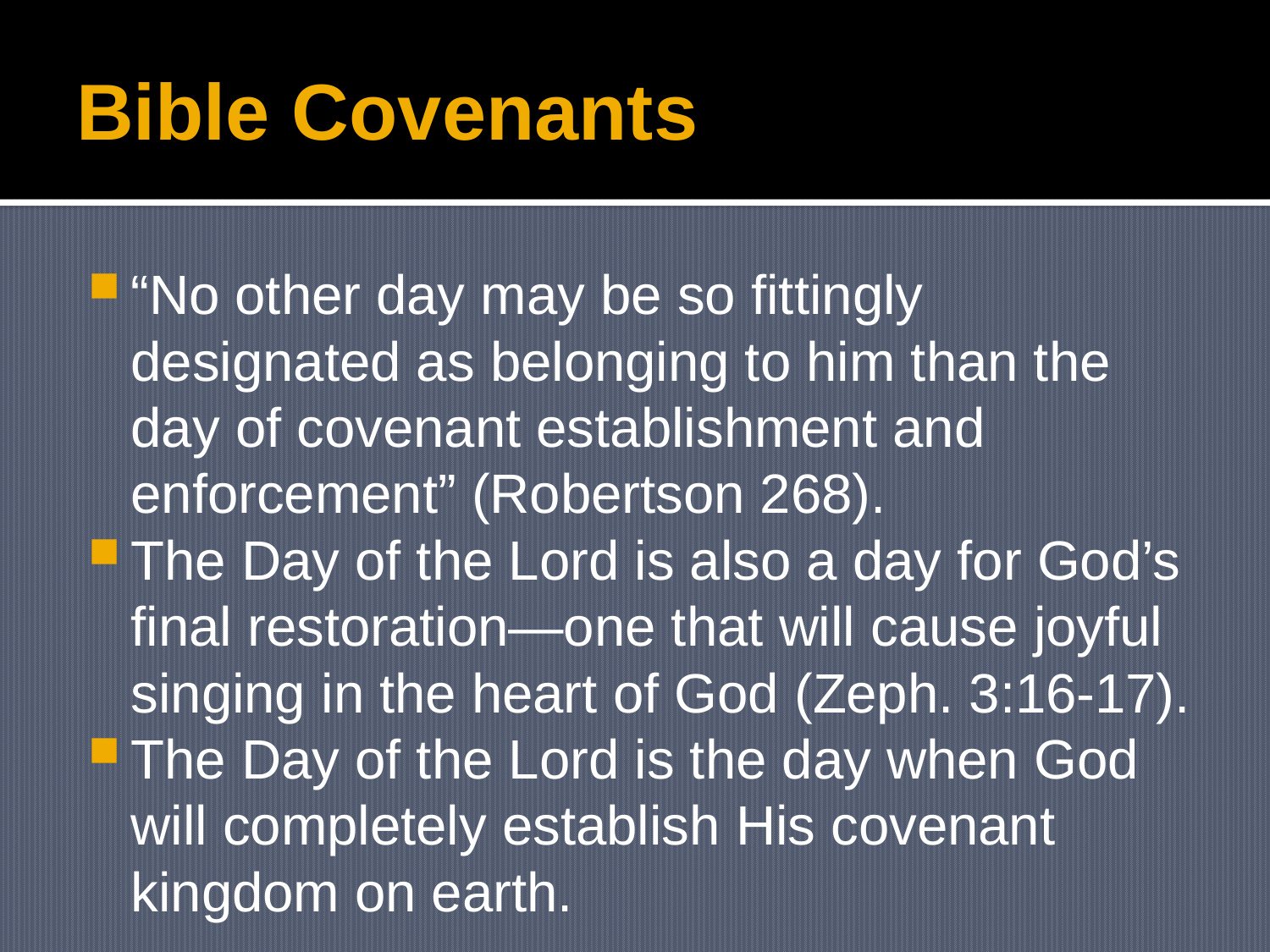

# Bible Covenants
“No other day may be so fittingly designated as belonging to him than the day of covenant establishment and enforcement” (Robertson 268).
The Day of the Lord is also a day for God’s final restoration—one that will cause joyful singing in the heart of God (Zeph. 3:16-17).
The Day of the Lord is the day when God will completely establish His covenant kingdom on earth.